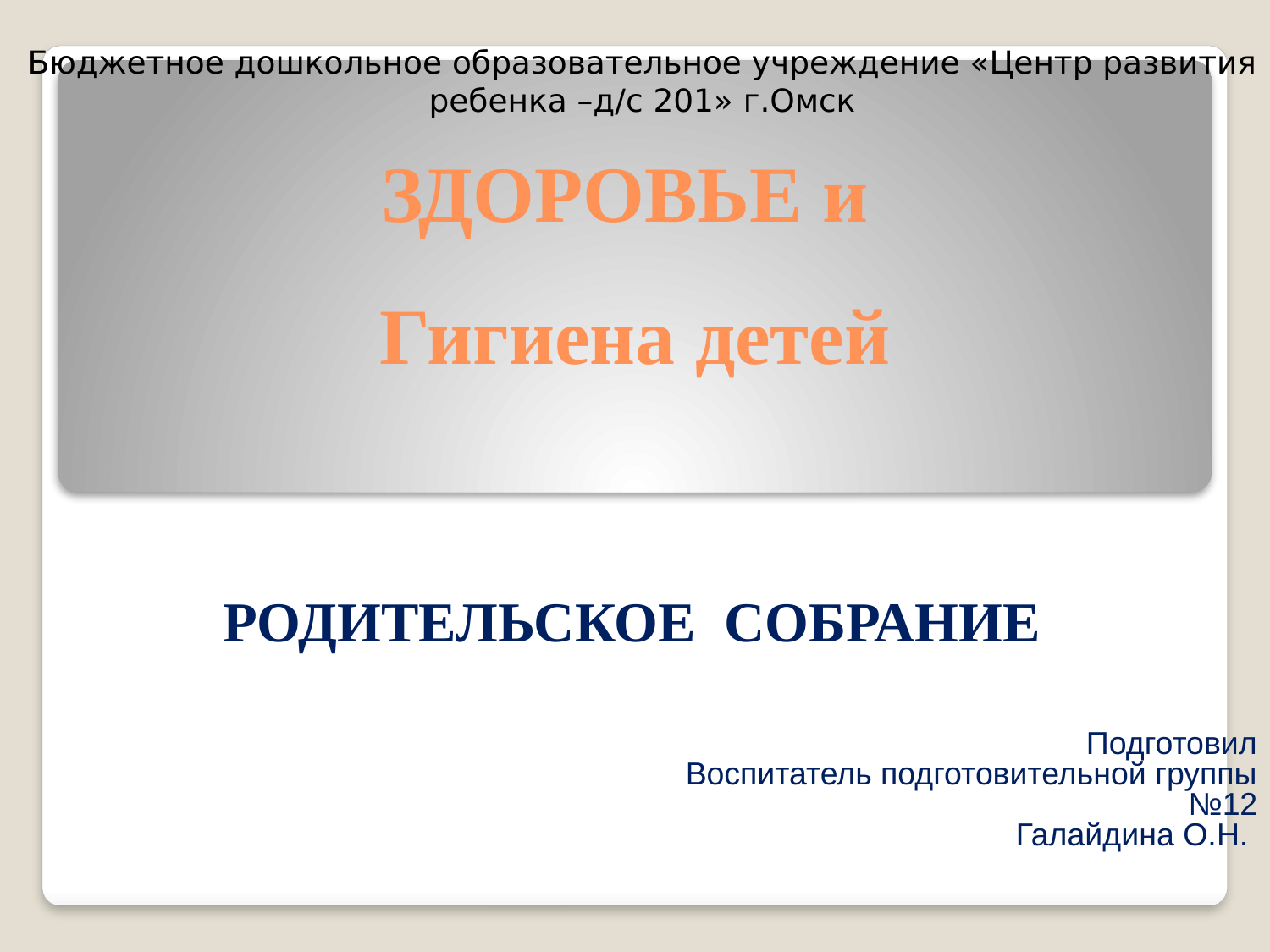

Бюджетное дошкольное образовательное учреждение «Центр развития ребенка –д/с 201» г.Омск
# ЗДОРОВЬЕ и Гигиена детей
РОДИТЕЛЬСКОЕ  СОБРАНИЕ
Подготовил
Воспитатель подготовительной группы №12
Галайдина О.Н.